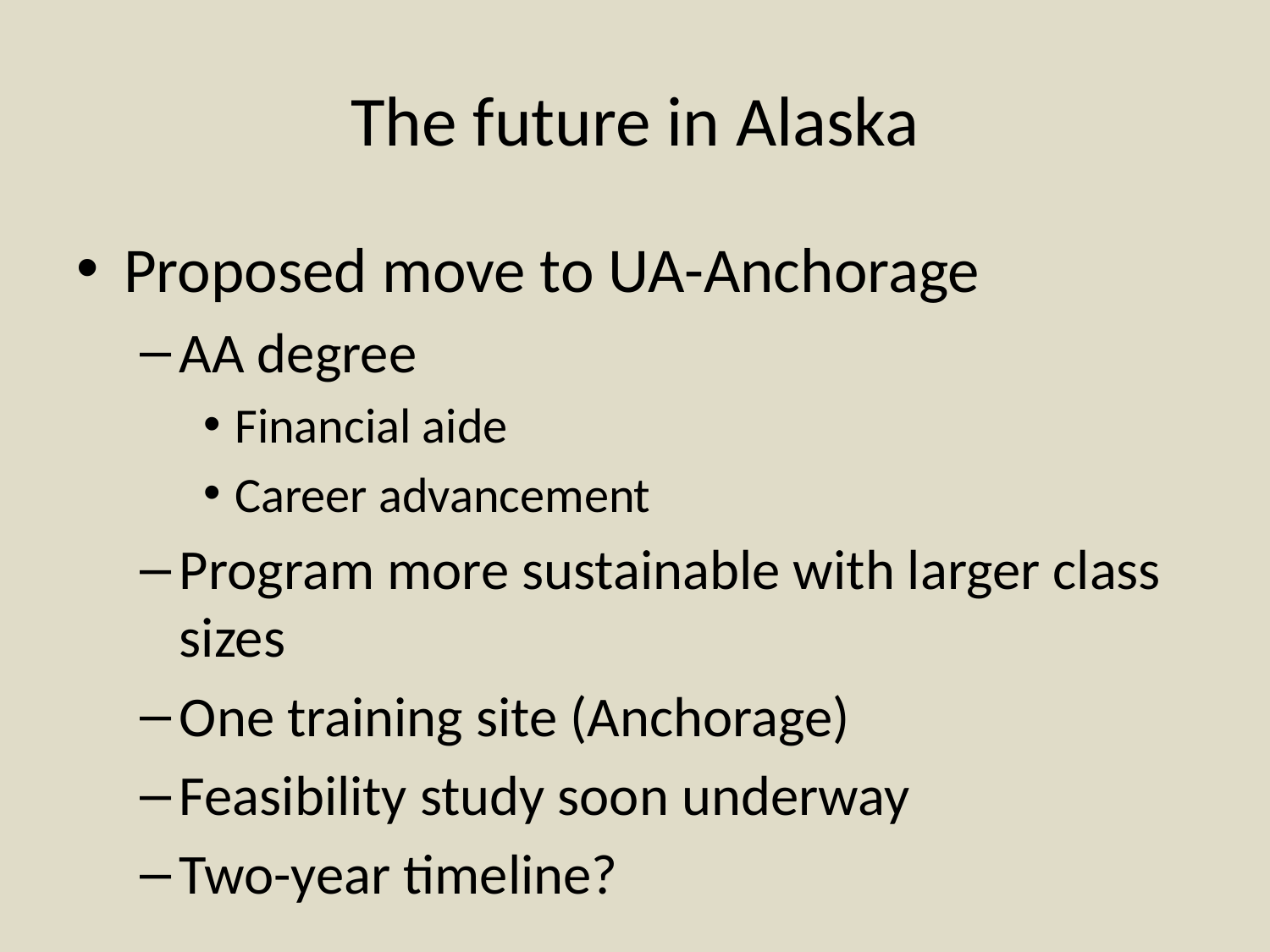

# The future in Alaska
Proposed move to UA-Anchorage
AA degree
Financial aide
Career advancement
Program more sustainable with larger class sizes
One training site (Anchorage)
Feasibility study soon underway
Two-year timeline?